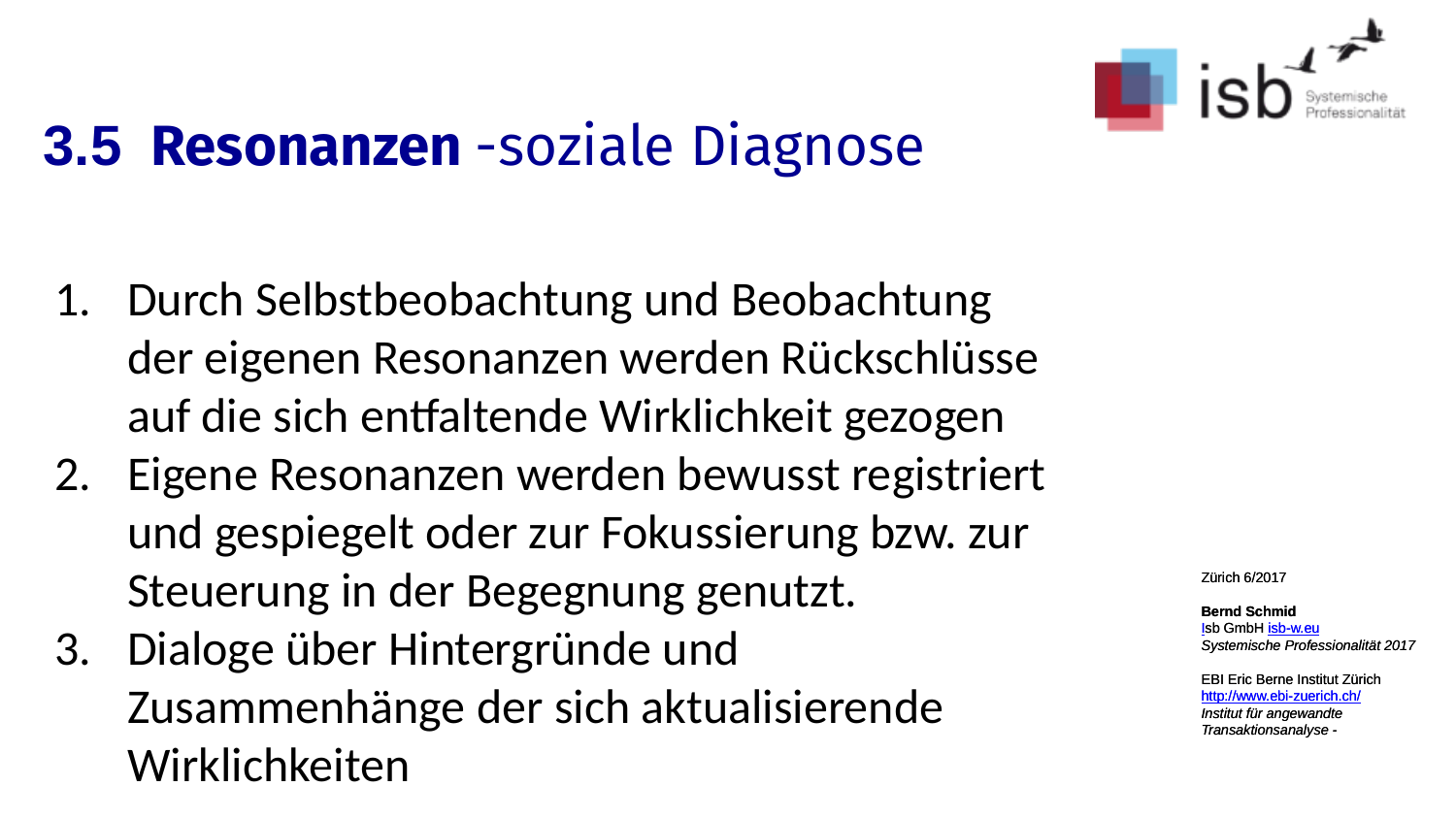

3.5  Resonanzen -soziale Diagnose
Durch Selbstbeobachtung und Beobachtung der eigenen Resonanzen werden Rückschlüsse auf die sich entfaltende Wirklichkeit gezogen
Eigene Resonanzen werden bewusst registriert und gespiegelt oder zur Fokussierung bzw. zur Steuerung in der Begegnung genutzt.
Dialoge über Hintergründe und Zusammenhänge der sich aktualisierende Wirklichkeiten

Zürich 6/2017
Bernd Schmid
Isb GmbH isb-w.eu
Systemische Professionalität 2017

EBI Eric Berne Institut Zürich
http://www.ebi-zuerich.ch/
Institut für angewandte Transaktionsanalyse -